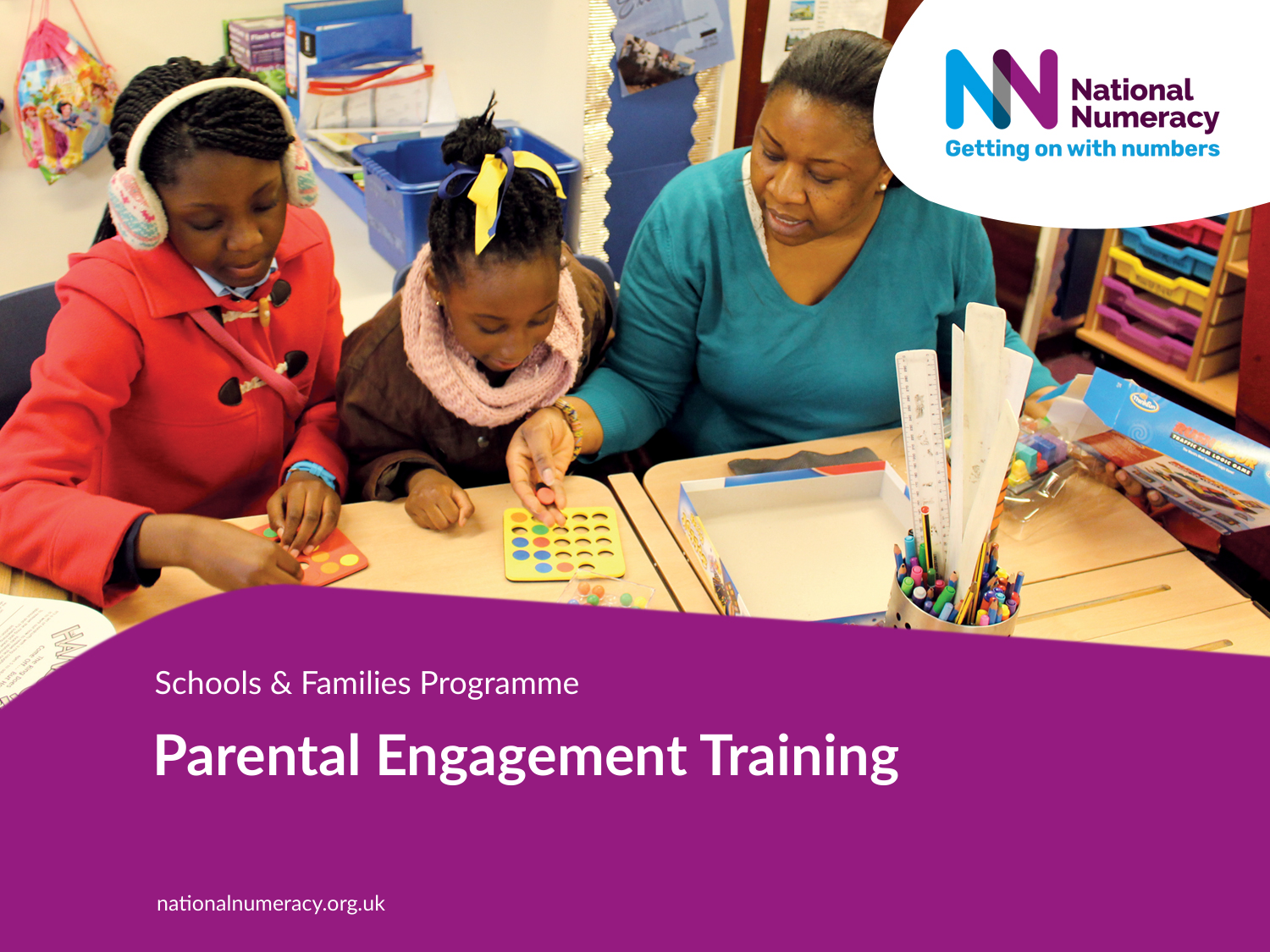

Schools & Families Programme
Parental Engagement Training